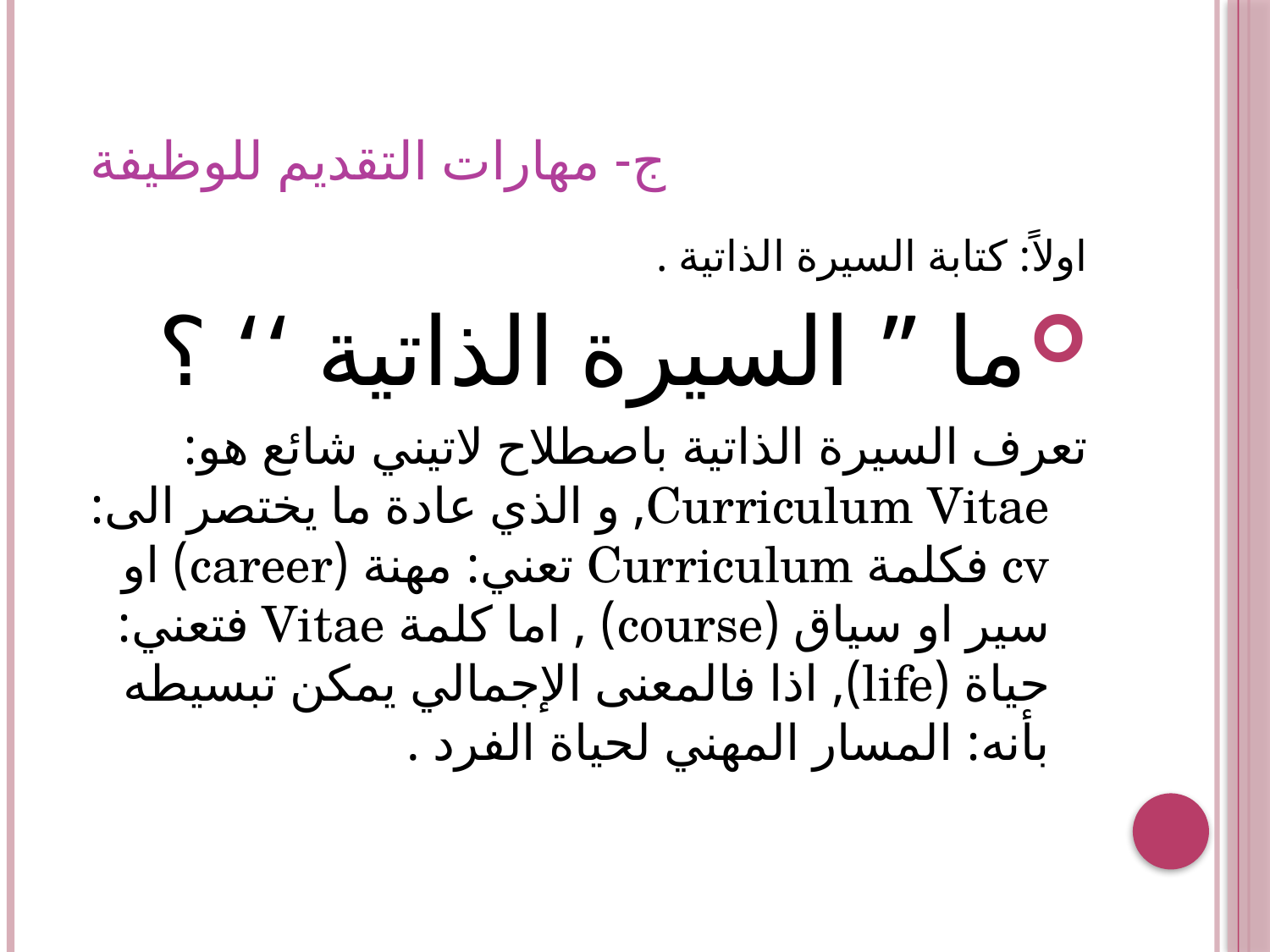

# ج- مهارات التقديم للوظيفة
اولاً: كتابة السيرة الذاتية .
ما ” السيرة الذاتية ‘‘ ؟
تعرف السيرة الذاتية باصطلاح لاتيني شائع هو: Curriculum Vitae, و الذي عادة ما يختصر الى: cv فكلمة Curriculum تعني: مهنة (career) او سير او سياق (course) , اما كلمة Vitae فتعني: حياة (life), اذا فالمعنى الإجمالي يمكن تبسيطه بأنه: المسار المهني لحياة الفرد .